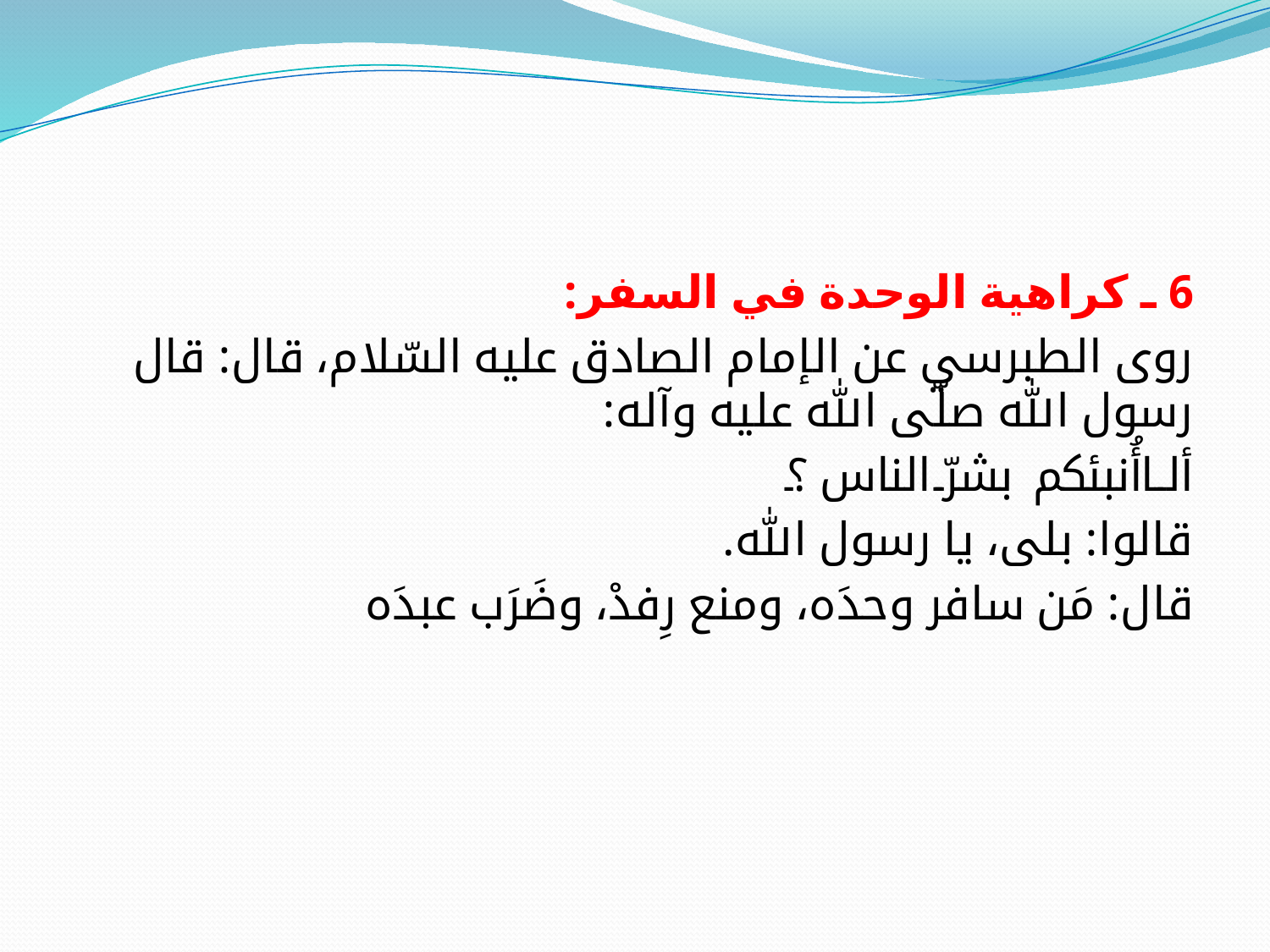

6 ـ كراهية الوحدة في السفر:
روى الطبرسي عن الإمام الصادق عليه السّلام، قال: قال رسول الله صلّى الله عليه وآله:
ألا أُنبئكم بشرّ الناس ؟
قالوا: بلى، يا رسول الله.
قال: مَن سافر وحدَه، ومنع رِفدْ، وضَرَب عبدَه